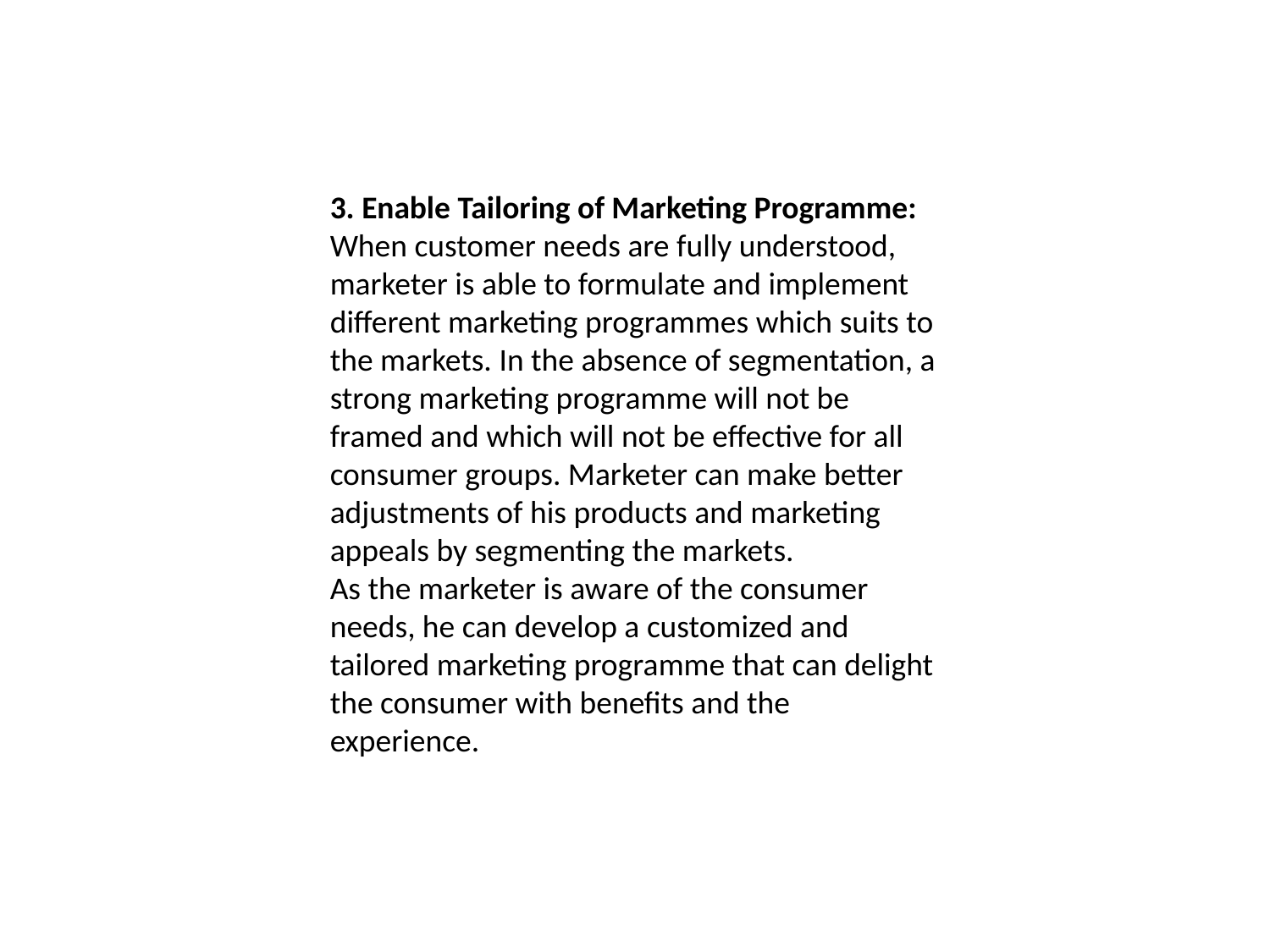

3. Enable Tailoring of Marketing Programme:
When customer needs are fully understood, marketer is able to formulate and implement different marketing programmes which suits to the markets. In the absence of segmentation, a strong marketing programme will not be framed and which will not be effective for all consumer groups. Marketer can make better adjustments of his products and marketing appeals by segmenting the markets.
As the marketer is aware of the consumer needs, he can develop a customized and tailored marketing programme that can delight the consumer with benefits and the experience.